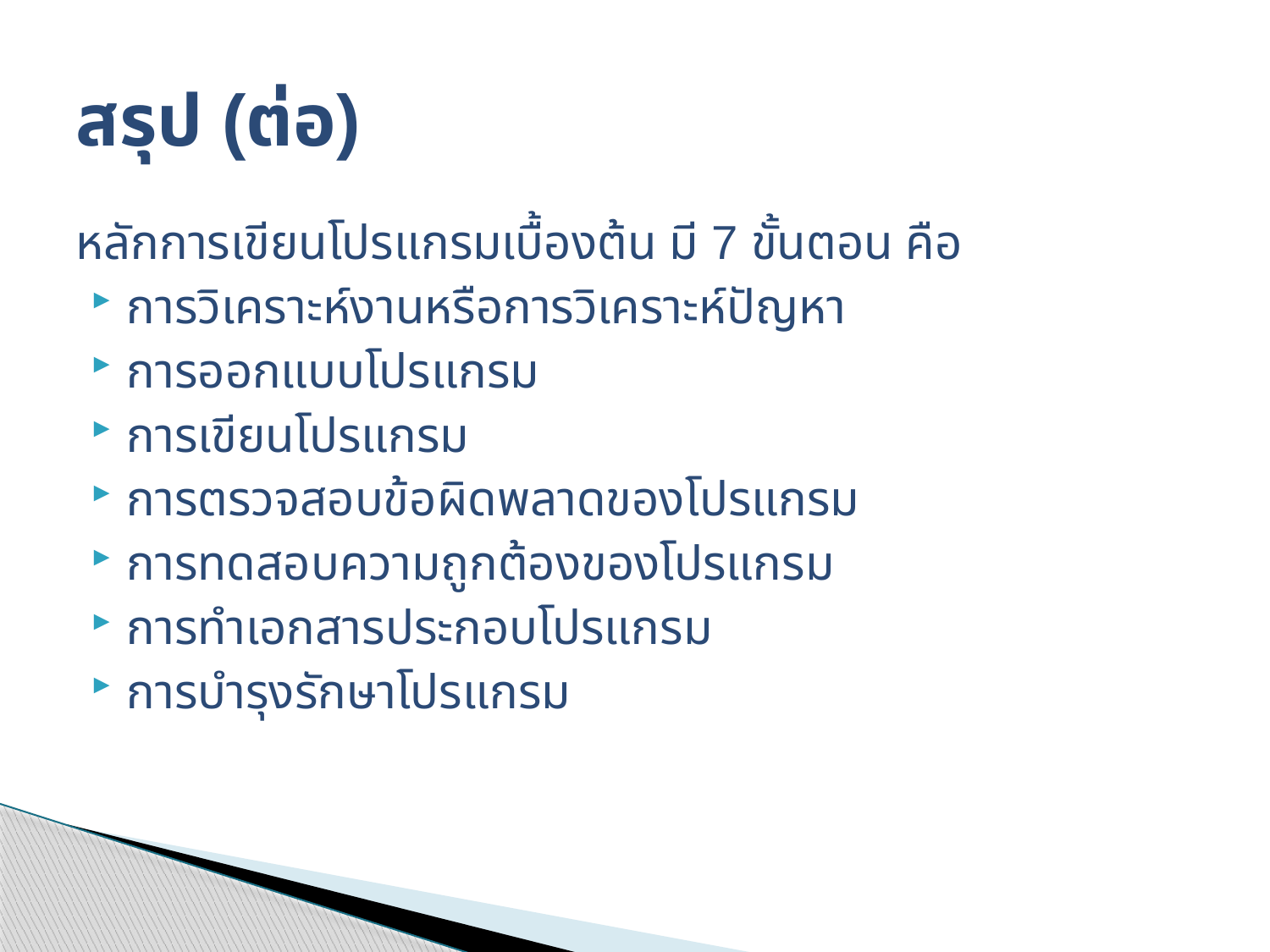

# สรุป (ต่อ)
หลักการเขียนโปรแกรมเบื้องต้น มี 7 ขั้นตอน คือ
การวิเคราะห์งานหรือการวิเคราะห์ปัญหา
การออกแบบโปรแกรม
การเขียนโปรแกรม
การตรวจสอบข้อผิดพลาดของโปรแกรม
การทดสอบความถูกต้องของโปรแกรม
การทำเอกสารประกอบโปรแกรม
การบำรุงรักษาโปรแกรม